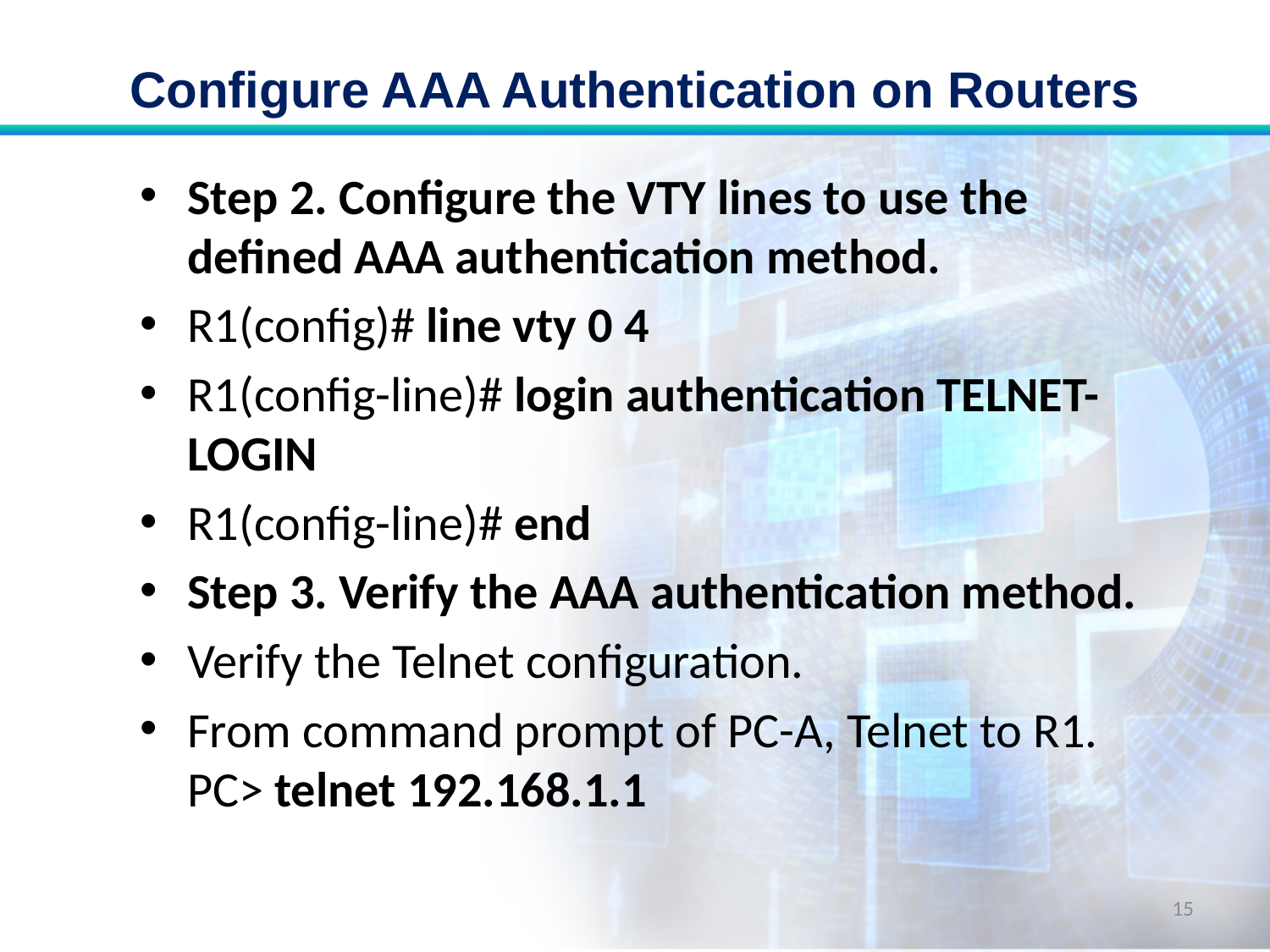

# Configure AAA Authentication on Routers
Step 2. Configure the VTY lines to use the defined AAA authentication method.
R1(config)# line vty 0 4
R1(config-line)# login authentication TELNET-LOGIN
R1(config-line)# end
Step 3. Verify the AAA authentication method.
Verify the Telnet configuration.
From command prompt of PC-A, Telnet to R1. PC> telnet 192.168.1.1

15